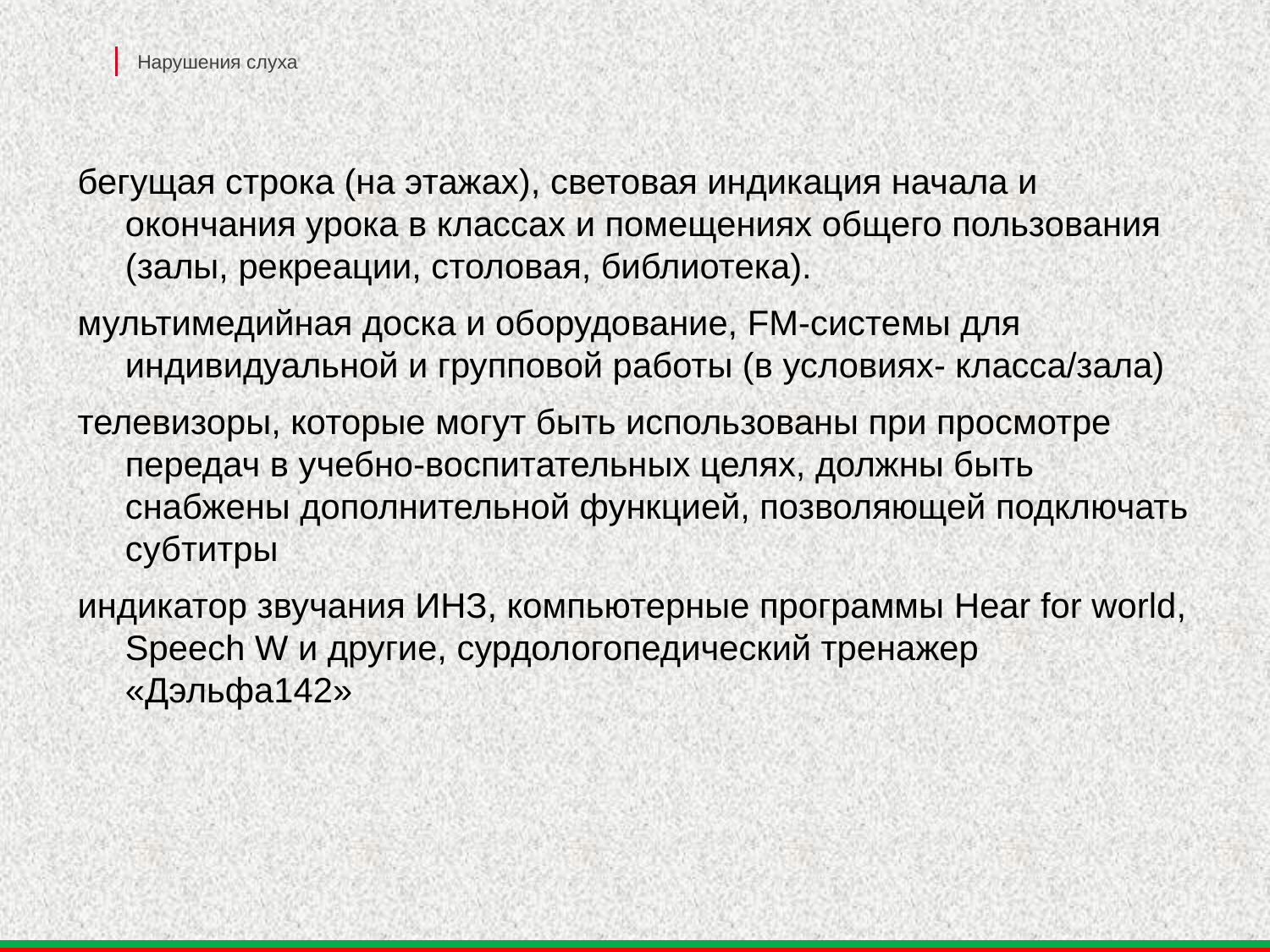

Нарушения слуха

бегущая строка (на этажах), световая индикация начала и окончания урока в классах и помещениях общего пользования (залы, рекреации, столовая, библиотека).
мультимедийная доска и оборудование, FM-системы для индивидуальной и групповой работы (в условиях- класса/зала)
телевизоры, которые могут быть использованы при просмотре передач в учебно-воспитательных целях, должны быть снабжены дополнительной функцией, позволяющей подключать субтитры
индикатор звучания ИНЗ, компьютерные программы Hear for world, Speech W и другие, сурдологопедический тренажер «Дэльфа142»